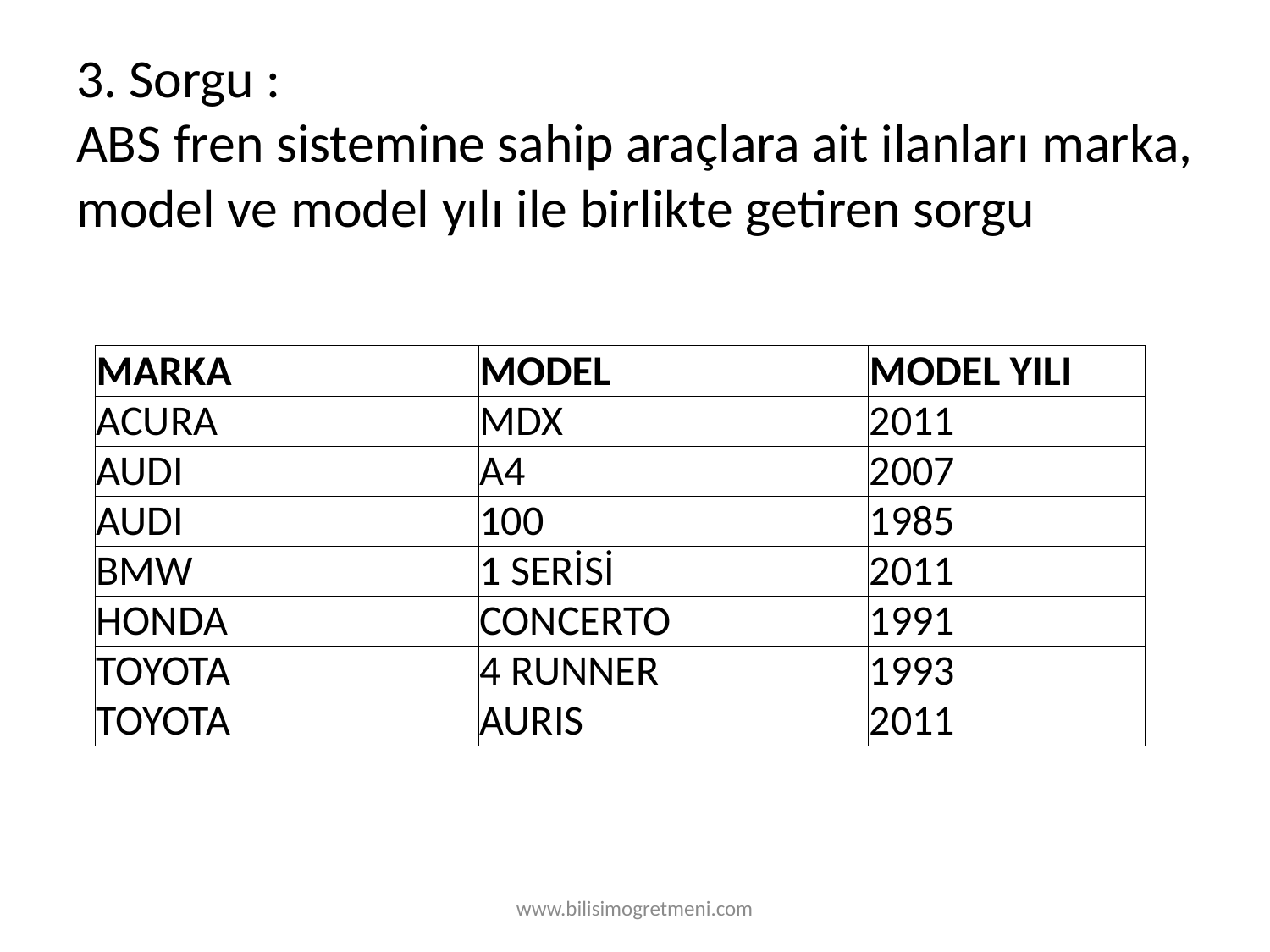

# 3. Sorgu : ABS fren sistemine sahip araçlara ait ilanları marka, model ve model yılı ile birlikte getiren sorgu
| MARKA | MODEL | MODEL YILI |
| --- | --- | --- |
| ACURA | MDX | 2011 |
| AUDI | A4 | 2007 |
| AUDI | 100 | 1985 |
| BMW | 1 SERİSİ | 2011 |
| HONDA | CONCERTO | 1991 |
| TOYOTA | 4 RUNNER | 1993 |
| TOYOTA | AURIS | 2011 |
www.bilisimogretmeni.com